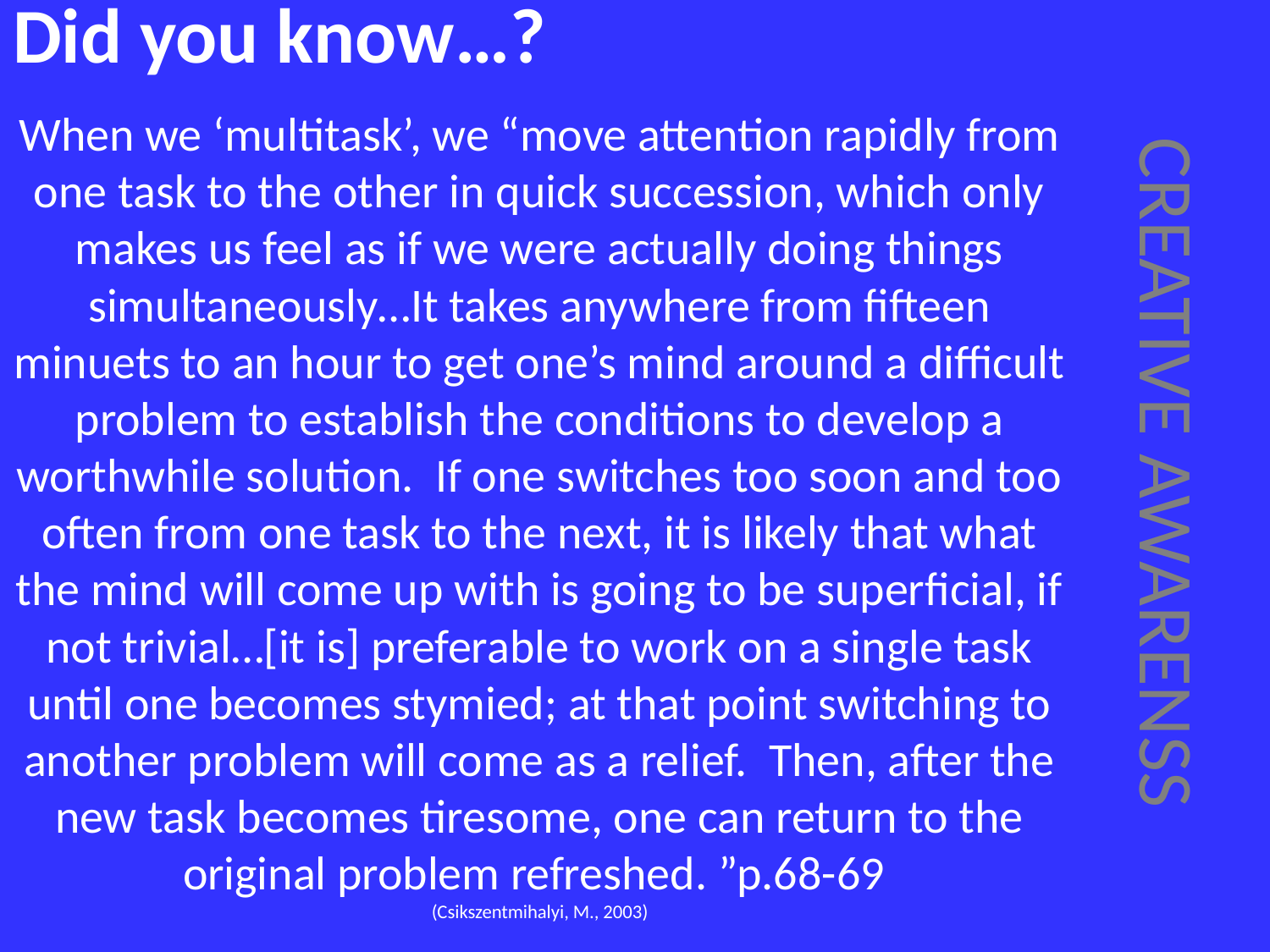

# Did you know…?
When we ‘multitask’, we “move attention rapidly from one task to the other in quick succession, which only makes us feel as if we were actually doing things simultaneously…It takes anywhere from fifteen minuets to an hour to get one’s mind around a difficult problem to establish the conditions to develop a worthwhile solution.  If one switches too soon and too often from one task to the next, it is likely that what the mind will come up with is going to be superficial, if not trivial…[it is] preferable to work on a single task until one becomes stymied; at that point switching to another problem will come as a relief.  Then, after the new task becomes tiresome, one can return to the original problem refreshed. ”p.68-69
(Csikszentmihalyi, M., 2003)
CREATIVE AWARENSS